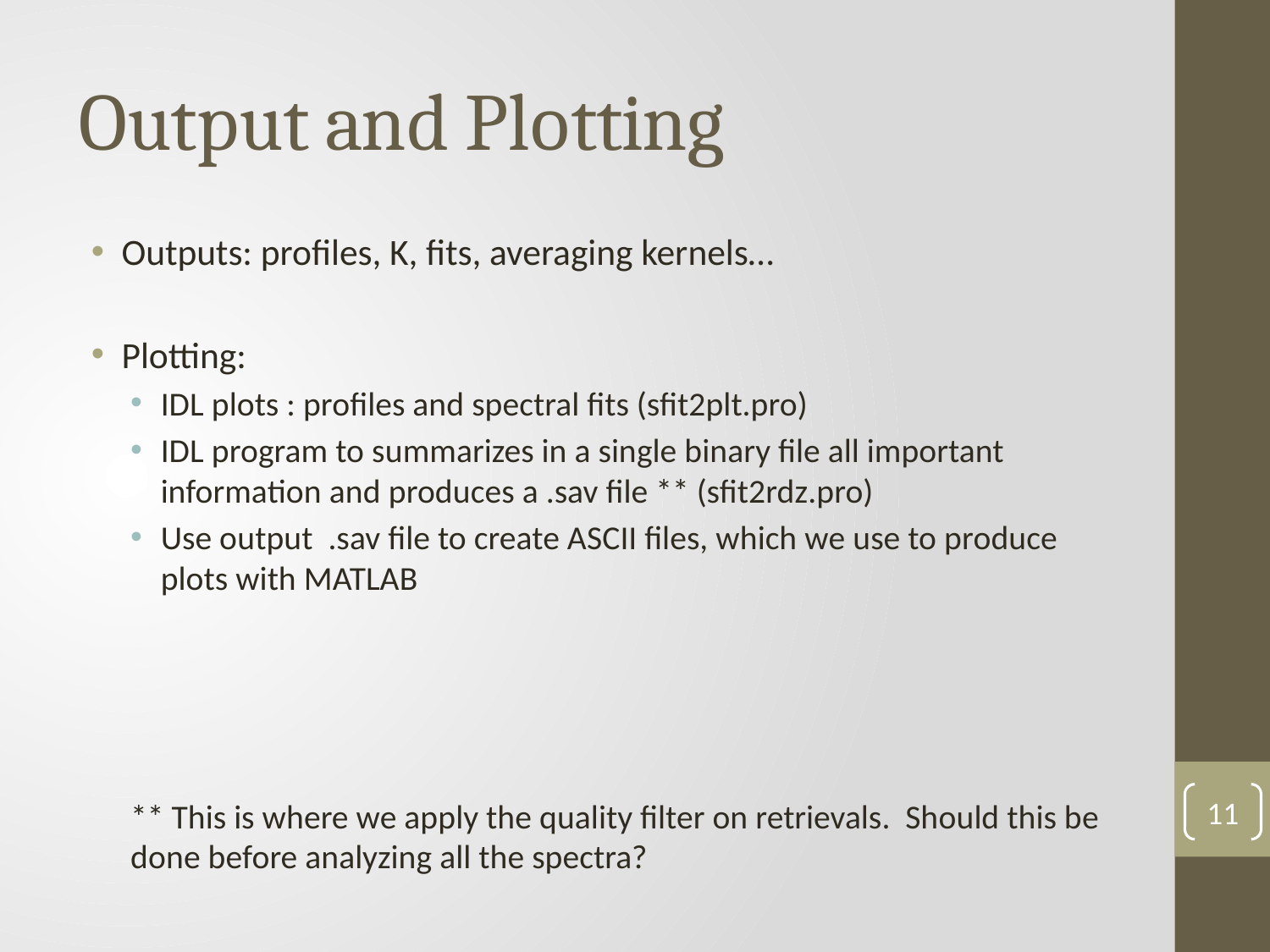

# Output and Plotting
Outputs: profiles, K, fits, averaging kernels…

Plotting:
IDL plots : profiles and spectral fits (sfit2plt.pro)
IDL program to summarizes in a single binary file all important information and produces a .sav file ** (sfit2rdz.pro)
Use output  .sav file to create ASCII files, which we use to produce plots with MATLAB

** This is where we apply the quality filter on retrievals.  Should this be done before analyzing all the spectra?
11